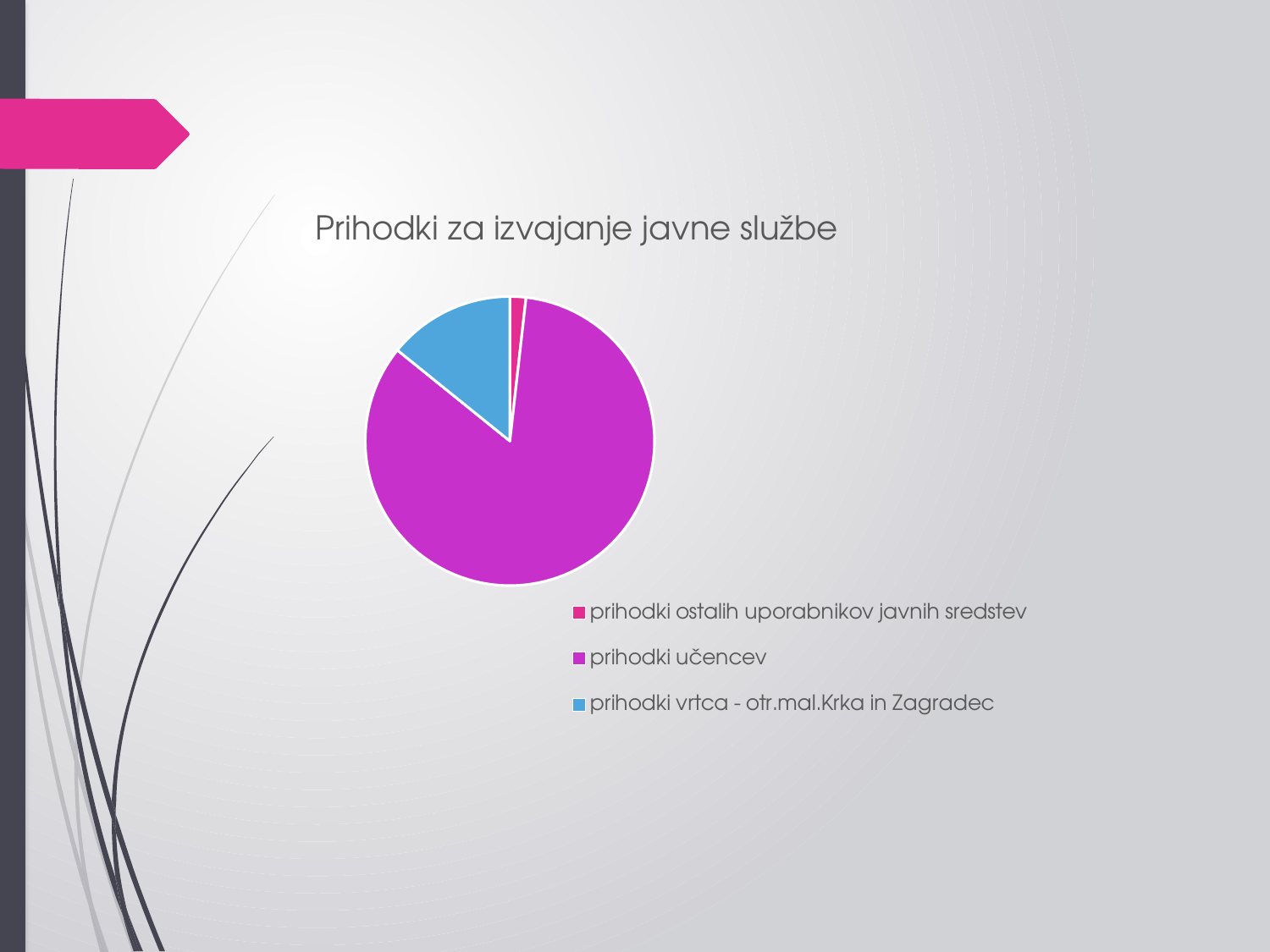

### Chart: Prihodki za izvajanje javne službe

| Category | Prihodki za izvajanje javne službe |
|---|---|
| prihodki ostalih uporabnikov javnih sredstev | 11600.0 |
| prihodki učencev | 545000.0 |
| prihodki vrtca - otr.mal.Krka in Zagradec | 92000.0 |